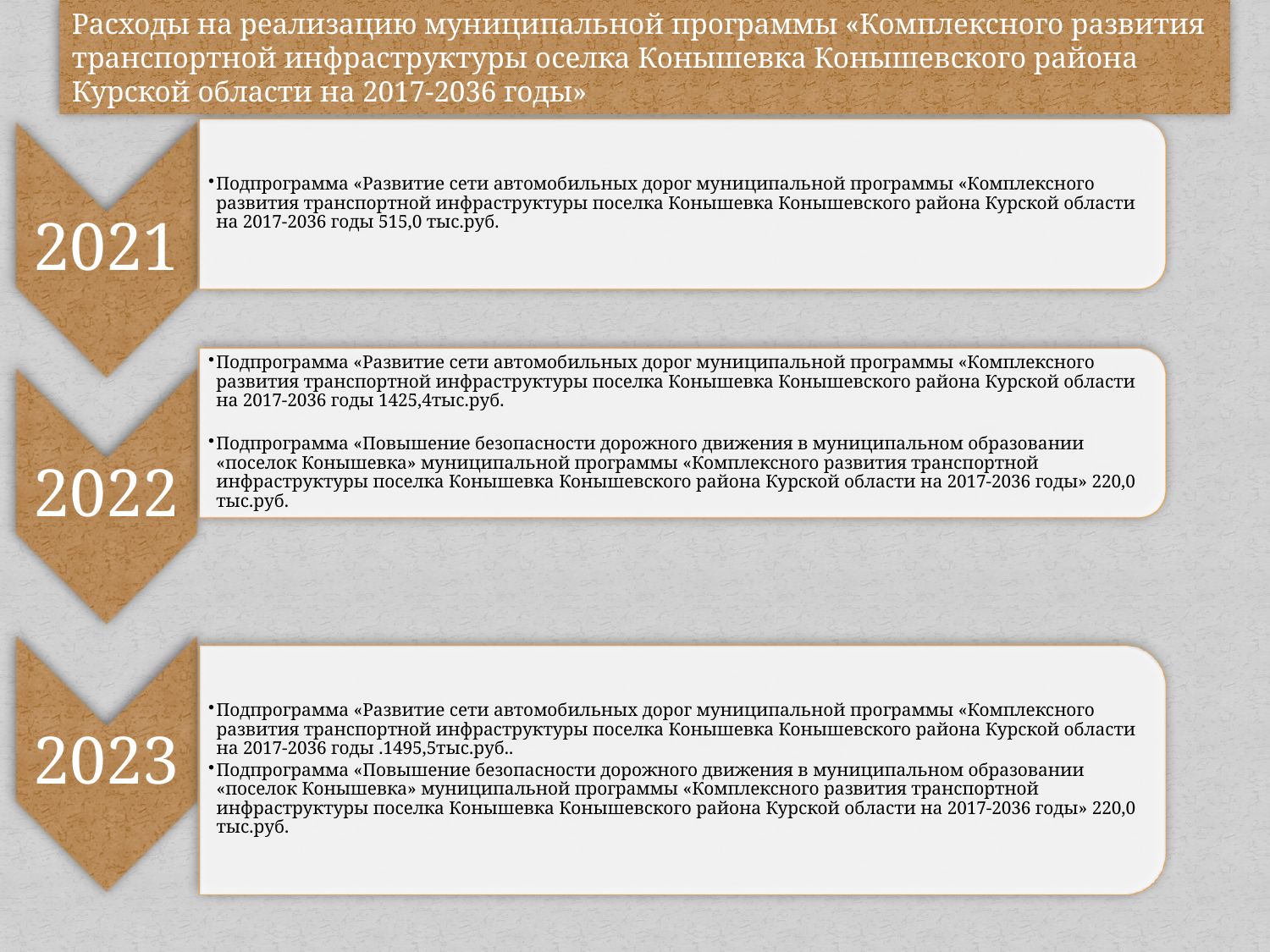

Расходы на реализацию муниципальной программы «Комплексного развития транспортной инфраструктуры оселка Конышевка Конышевского района Курской области на 2017-2036 годы»
2021
Подпрограмма «Развитие сети автомобильных дорог муниципальной программы «Комплексного развития транспортной инфраструктуры поселка Конышевка Конышевского района Курской области на 2017-2036 годы 515,0 тыс.руб.
2022
Подпрограмма «Развитие сети автомобильных дорог муниципальной программы «Комплексного развития транспортной инфраструктуры поселка Конышевка Конышевского района Курской области на 2017-2036 годы 1425,4тыс.руб.

Подпрограмма «Повышение безопасности дорожного движения в муниципальном образовании «поселок Конышевка» муниципальной программы «Комплексного развития транспортной инфраструктуры поселка Конышевка Конышевского района Курской области на 2017-2036 годы» 220,0 тыс.руб.
2023
Подпрограмма «Развитие сети автомобильных дорог муниципальной программы «Комплексного развития транспортной инфраструктуры поселка Конышевка Конышевского района Курской области на 2017-2036 годы .1495,5тыс.руб..
Подпрограмма «Повышение безопасности дорожного движения в муниципальном образовании «поселок Конышевка» муниципальной программы «Комплексного развития транспортной инфраструктуры поселка Конышевка Конышевского района Курской области на 2017-2036 годы» 220,0 тыс.руб.